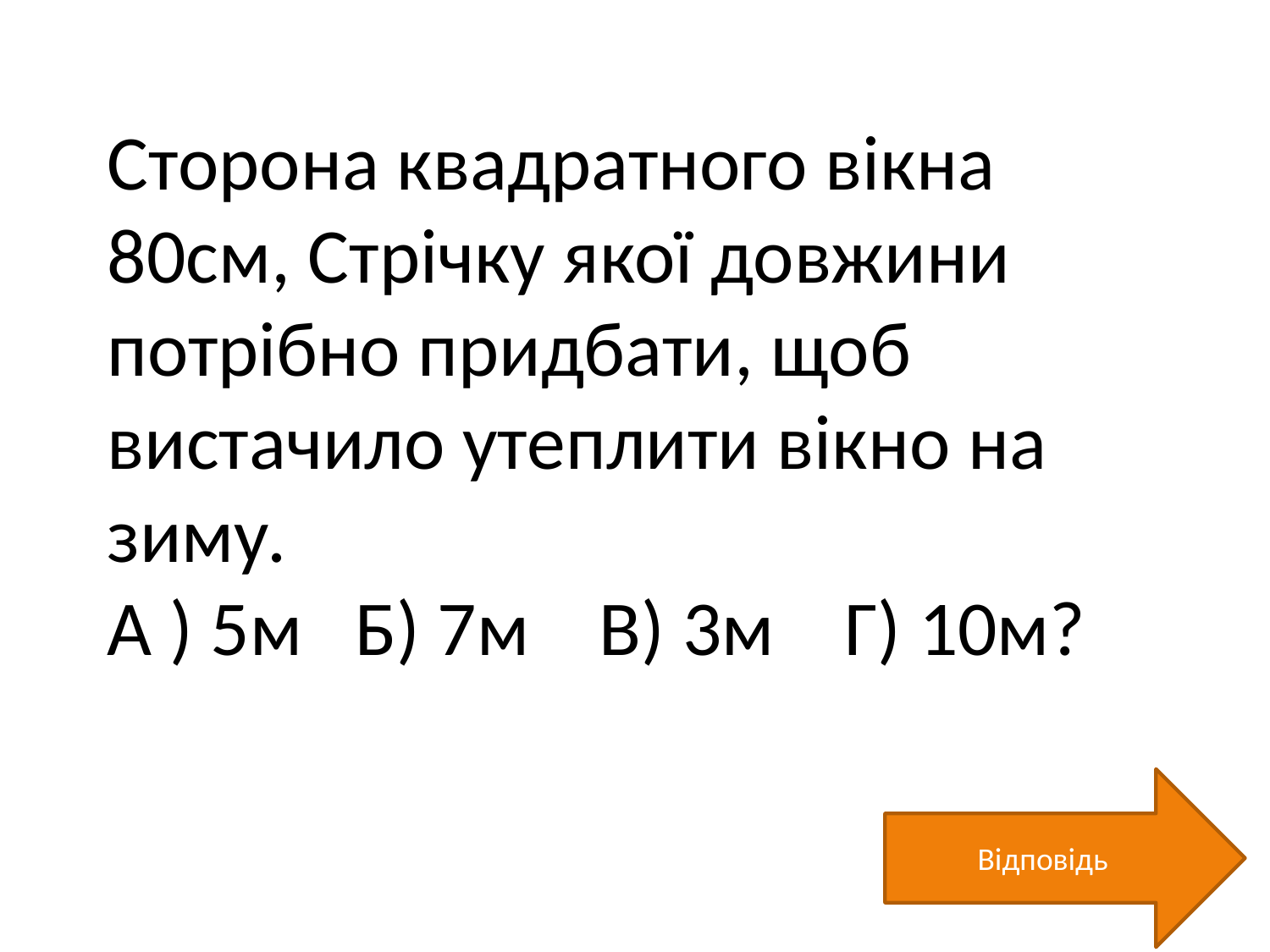

Сторона квадратного вікна 80см, Стрічку якої довжини потрібно придбати, щоб вистачило утеплити вікно на зиму.
А ) 5м   Б) 7м    В) 3м    Г) 10м?

Відповідь